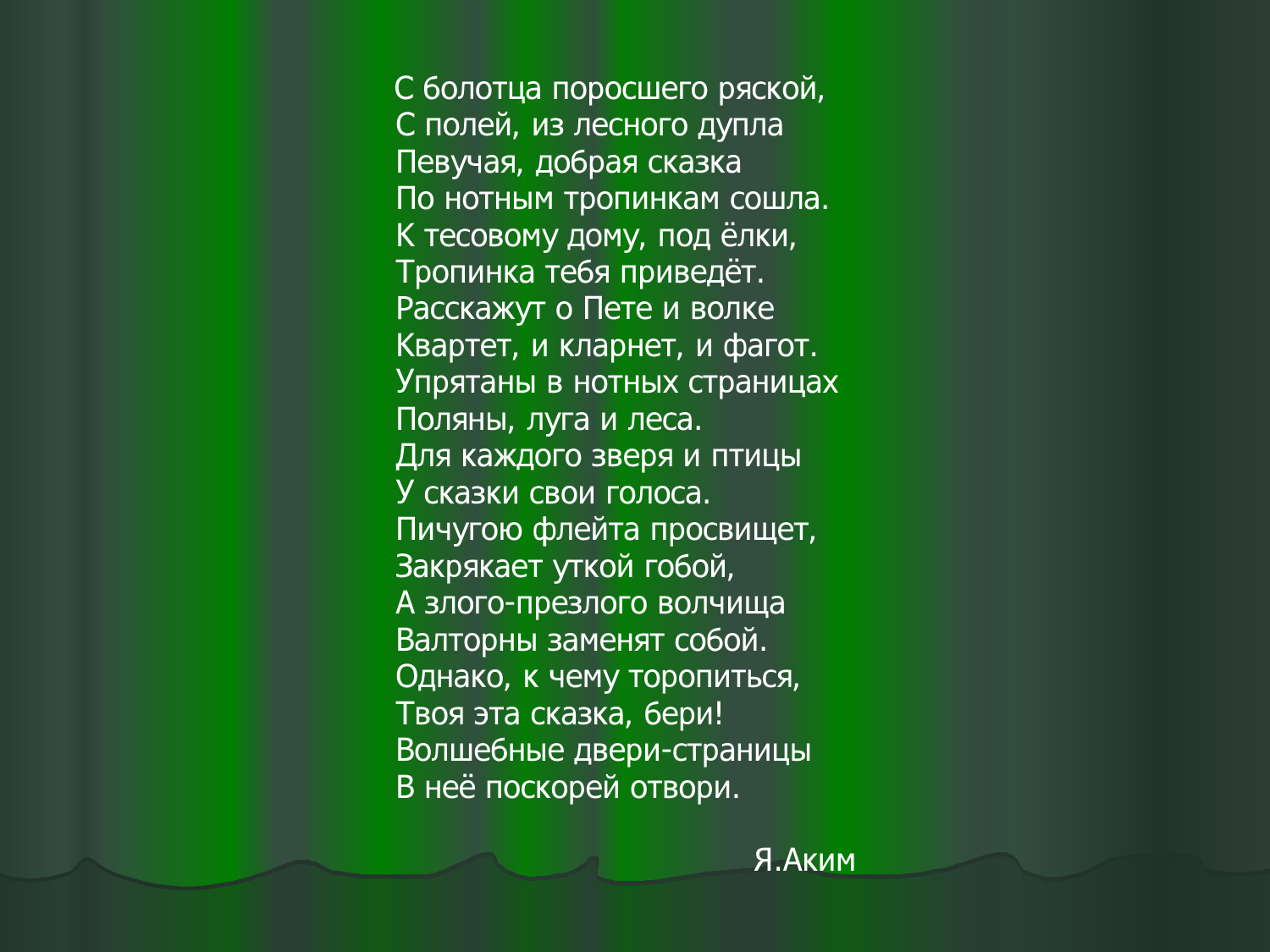

С болотца поросшего ряской,
                               С полей, из лесного дупла
                               Певучая, добрая сказка
                               По нотным тропинкам сошла.
                               К тесовому дому, под ёлки,
                               Тропинка тебя приведёт.
                               Расскажут о Пете и волке
                               Квартет, и кларнет, и фагот.
                               Упрятаны в нотных страницах
                               Поляны, луга и леса.
                               Для каждого зверя и птицы
                               У сказки свои голоса.
                               Пичугою флейта просвищет,
                               Закрякает уткой гобой,
                               А злого-презлого волчища
                               Валторны заменят собой.
                               Однако, к чему торопиться,
                               Твоя эта сказка, бери!
                               Волшебные двери-страницы
                               В неё поскорей отвори.

                                                                   Я.Аким